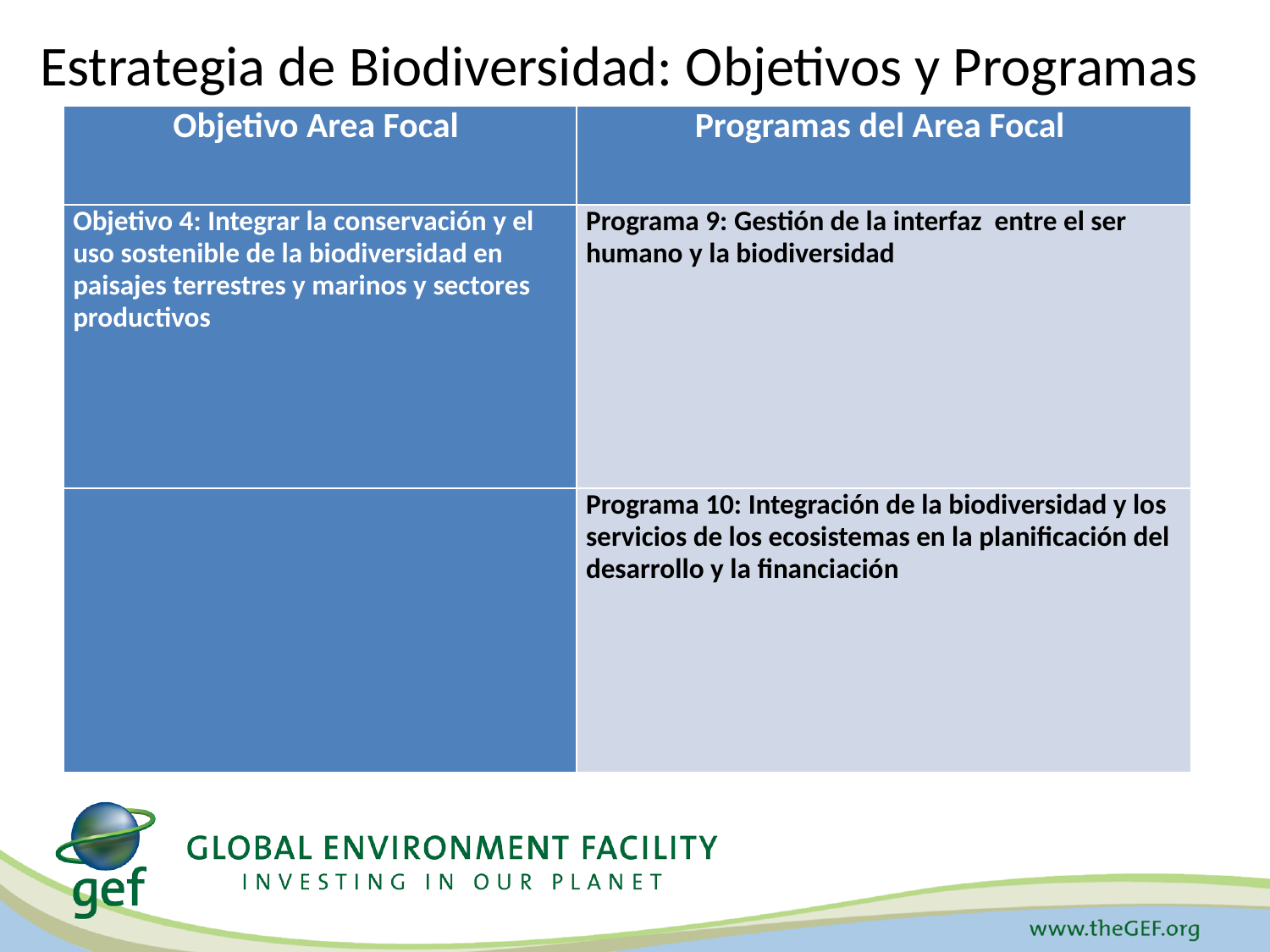

# Estrategia de Biodiversidad: Objetivos y Programas
| Objetivo Area Focal | Programas del Area Focal |
| --- | --- |
| Objetivo 4: Integrar la conservación y el uso sostenible de la biodiversidad en paisajes terrestres y marinos y sectores productivos | Programa 9: Gestión de la interfaz entre el ser humano y la biodiversidad |
|  | Programa 10: Integración de la biodiversidad y los servicios de los ecosistemas en la planificación del desarrollo y la financiación |